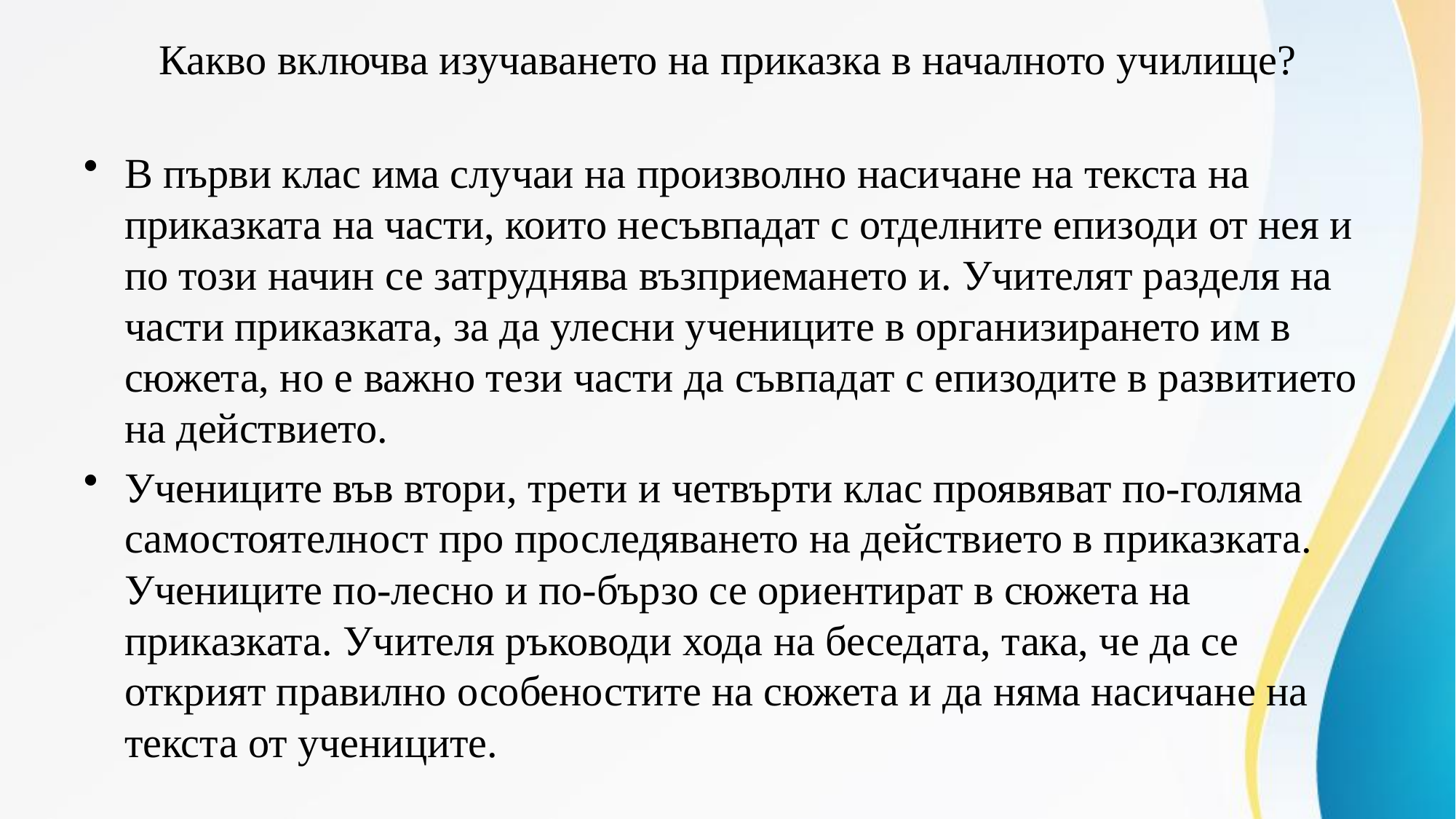

# Какво включва изучаването на приказка в началното училище?
В първи клас има случаи на произволно насичане на текста на приказката на части, които несъвпадат с отделните епизоди от нея и по този начин се затруднява възприемането и. Учителят разделя на части приказката, за да улесни учениците в организирането им в сюжета, но е важно тези части да съвпадат с епизодите в развитието на действието.
Учениците във втори, трети и четвърти клас проявяват по-голяма самостоятелност про проследяването на действието в приказката. Учениците по-лесно и по-бързо се ориентират в сюжета на приказката. Учителя ръководи хода на беседата, така, че да се открият правилно особеностите на сюжета и да няма насичане на текста от учениците.